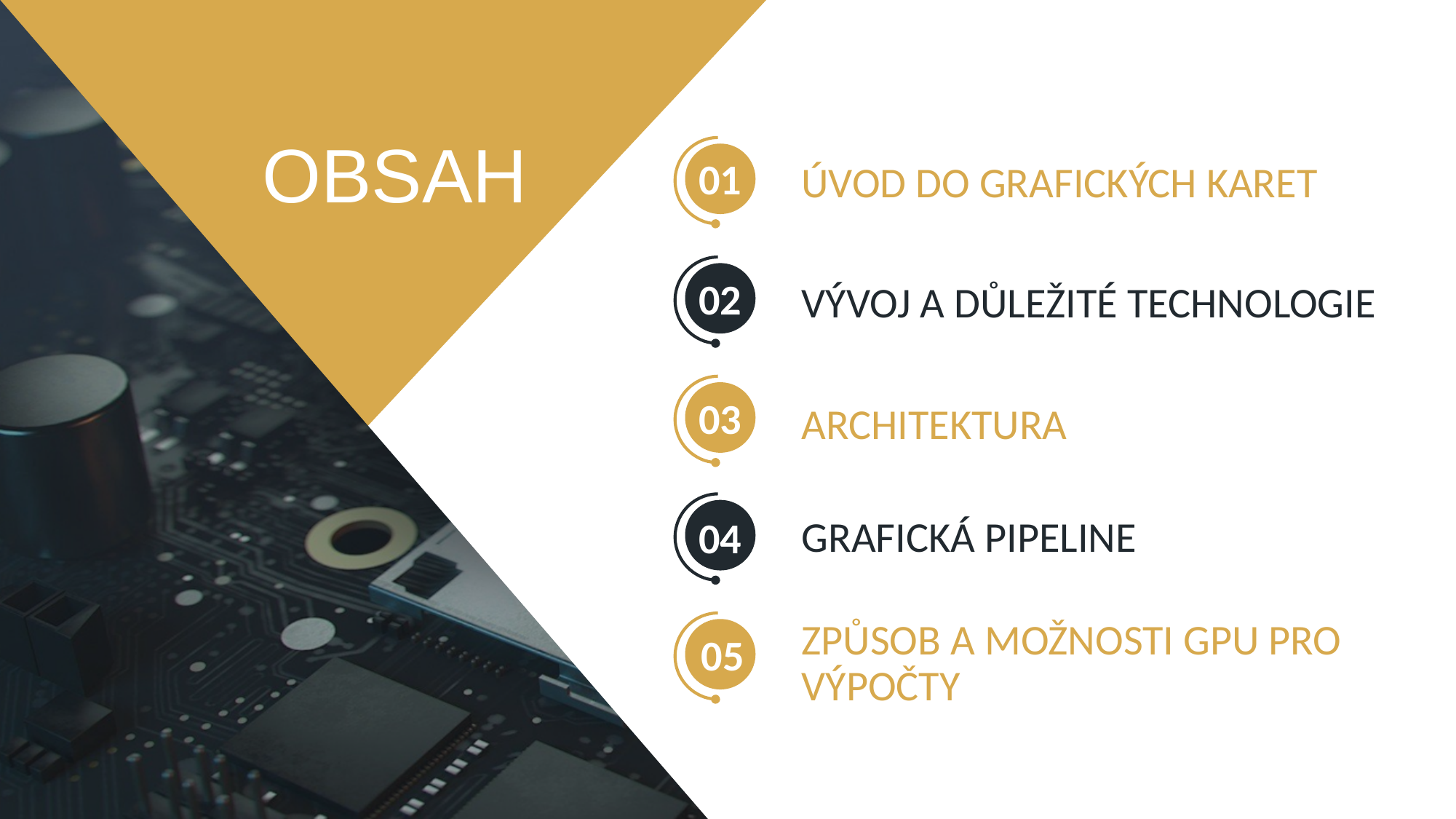

# OBSAH

01
ÚVOD DO GRAFICKÝCH KARET

02
VÝVOJ A DŮLEŽITÉ TECHNOLOGIE

03
ARCHITEKTURA

04
GRAFICKÁ PIPELINE

ZPŮSOB A MOŽNOSTI GPU PRO VÝPOČTY

05